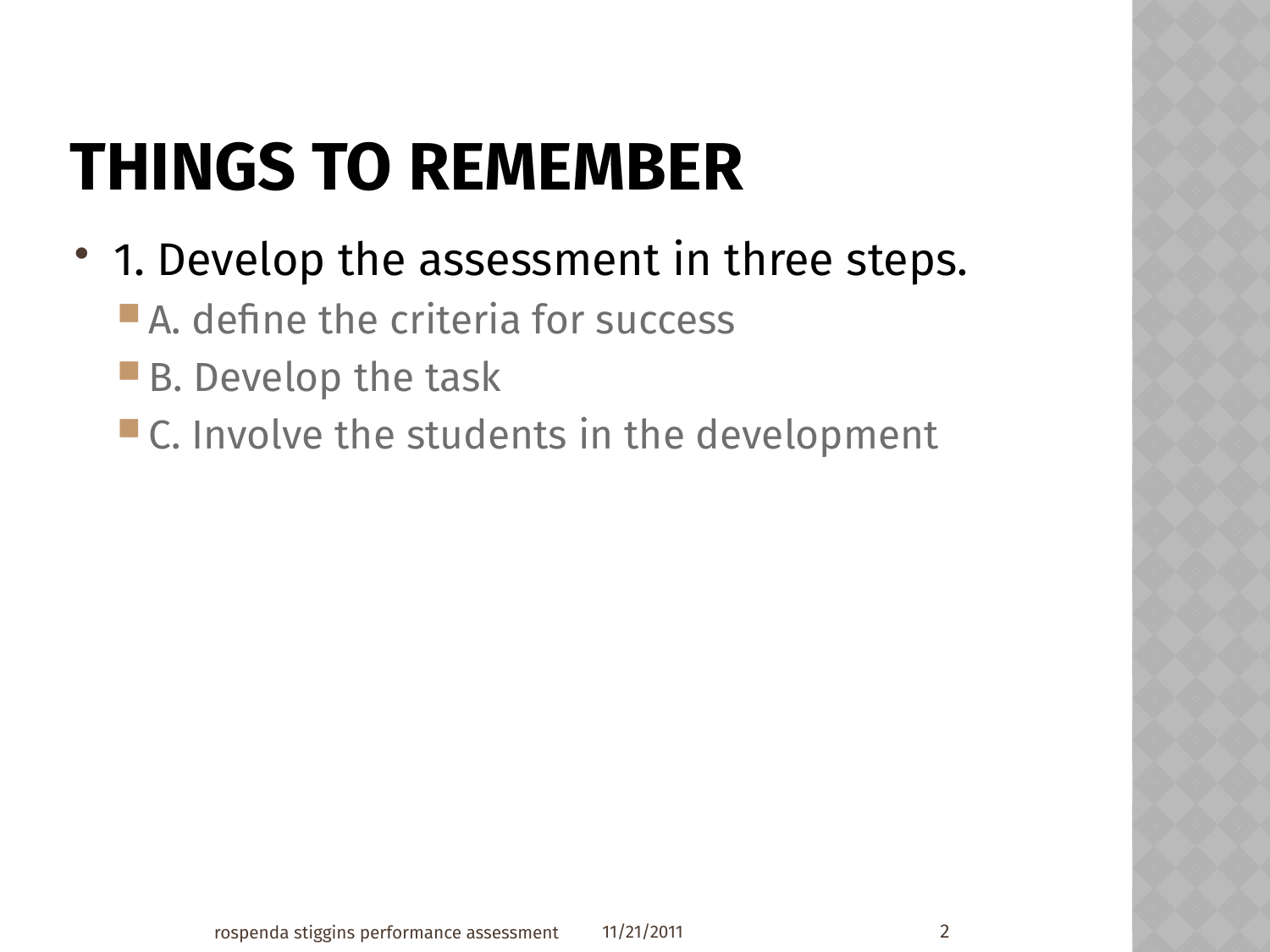

# Things to remember
1. Develop the assessment in three steps.
A. define the criteria for success
B. Develop the task
C. Involve the students in the development

2
rospenda stiggins performance assessment
11/21/2011